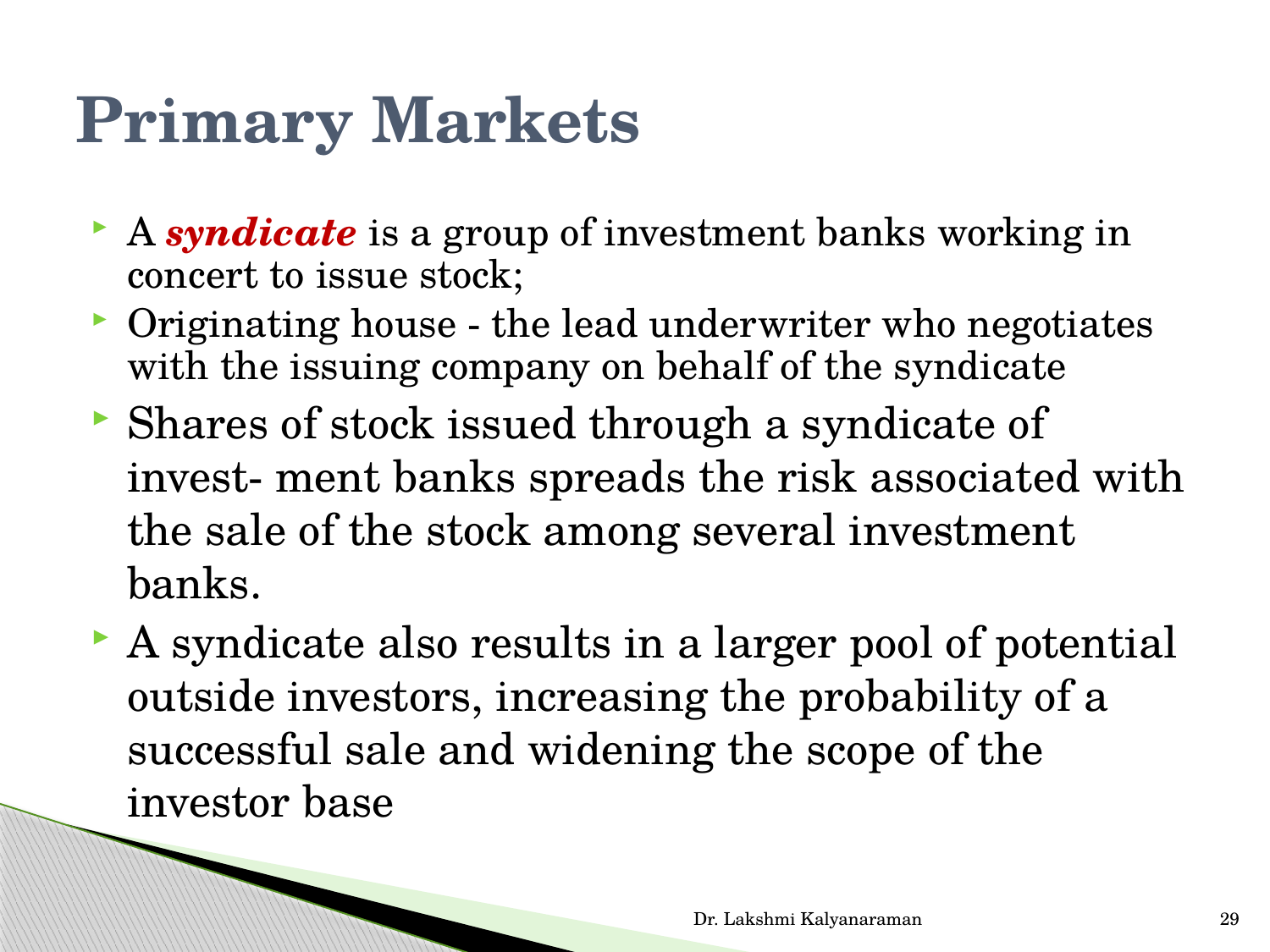

# Primary Markets
A syndicate is a group of investment banks working in concert to issue stock;
Originating house - the lead underwriter who negotiates with the issuing company on behalf of the syndicate
Shares of stock issued through a syndicate of invest- ment banks spreads the risk associated with the sale of the stock among several investment banks.
A syndicate also results in a larger pool of potential outside investors, increasing the probability of a successful sale and widening the scope of the investor base

Dr. Lakshmi Kalyanaraman
29